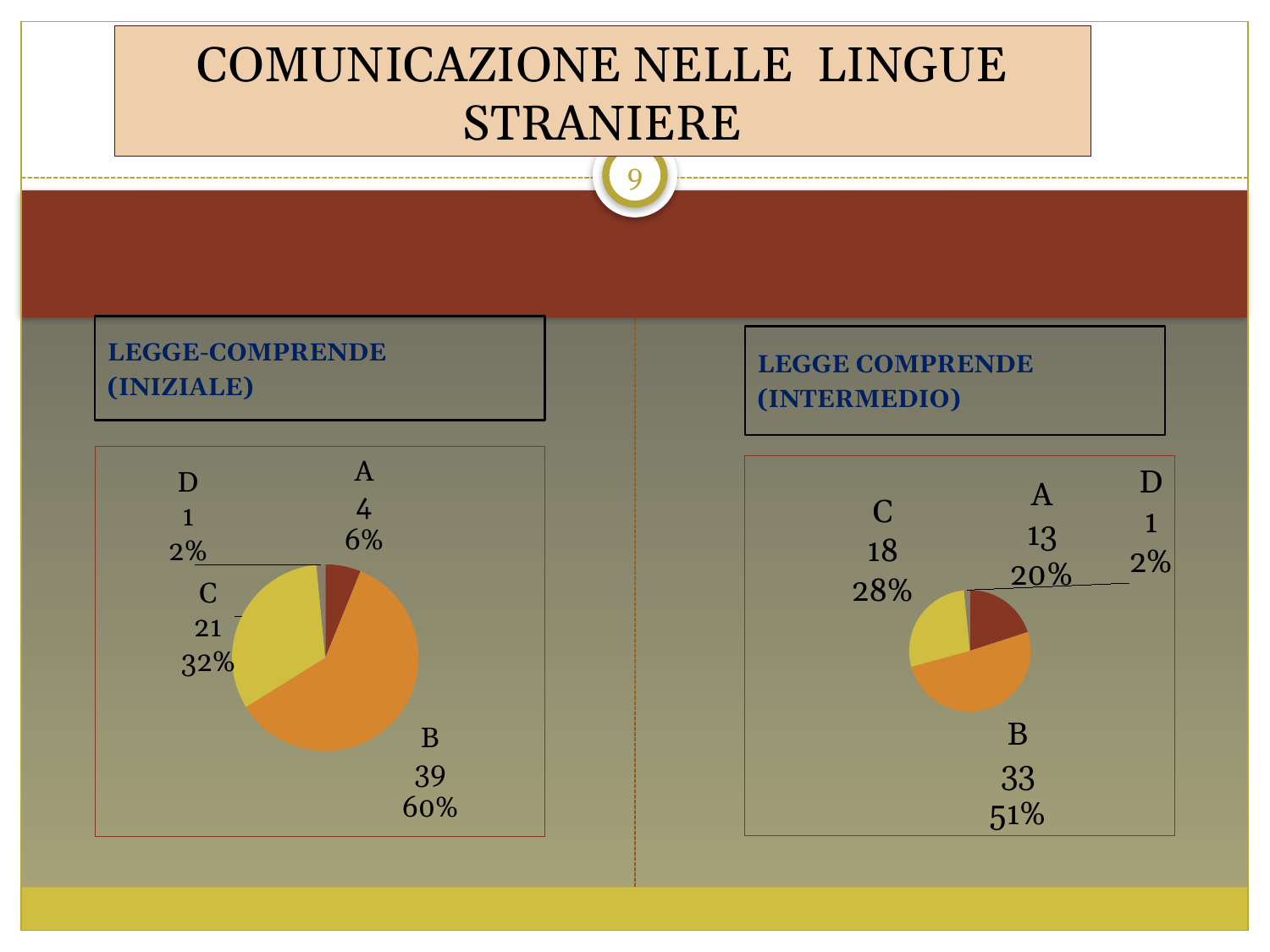

# COMUNICAZIONE NELLE  LINGUE STRANIERE
9
LEGGE-COMPRENDE
(INIZIALE)
LEGGE COMPRENDE
(INTERMEDIO)

### Chart

| Category | Vendite |
|---|---|
| A | 4.0 |
| B | 39.0 |
| C | 21.0 |
| D | 1.0 |

### Chart

| Category | Vendite |
|---|---|
| A | 13.0 |
| B | 33.0 |
| C | 18.0 |
| D | 1.0 |